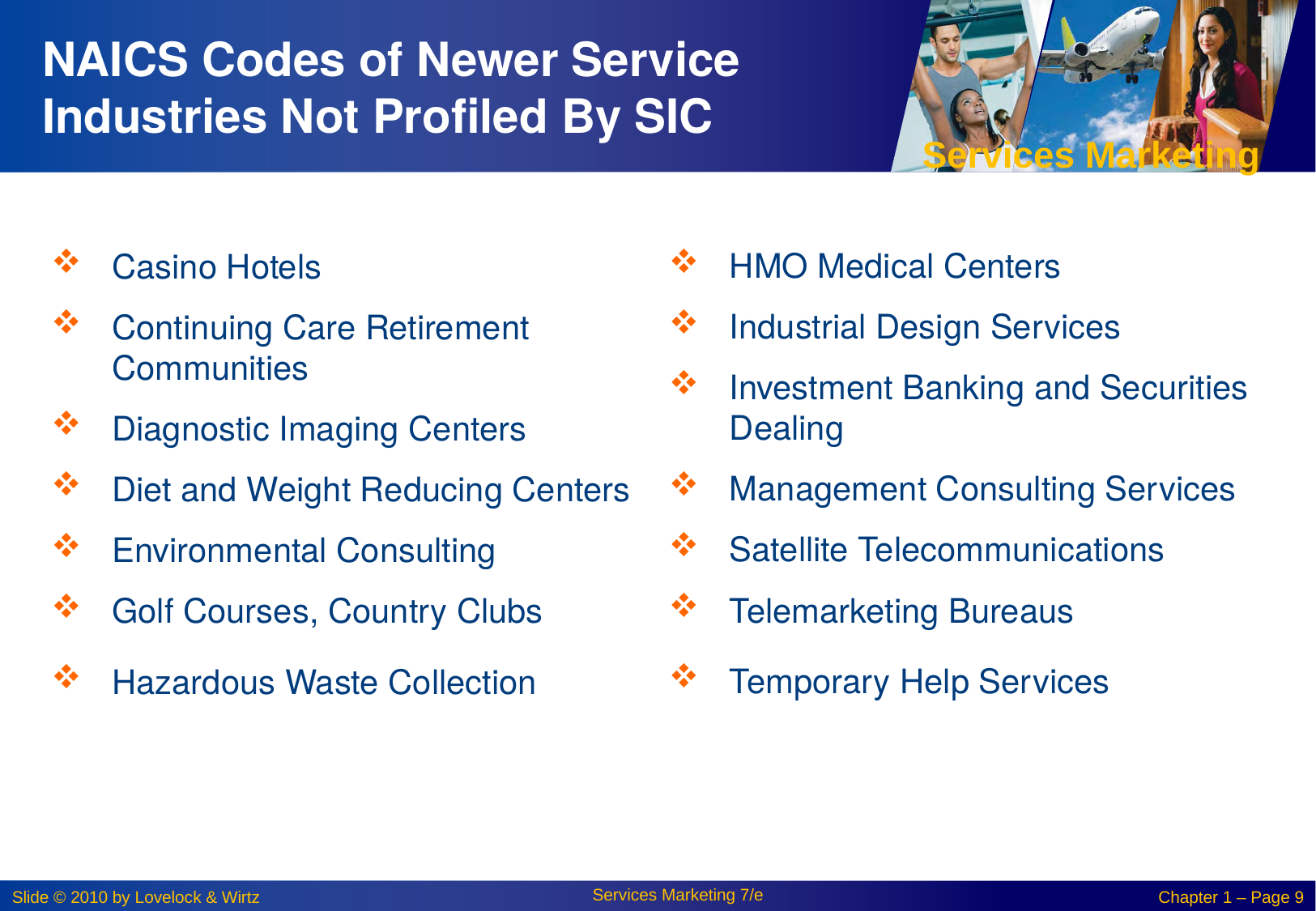

# NAICS Codes of Newer Service Industries Not Profiled By SIC

HMO Medical Centers
Industrial Design Services
Investment Banking and Securities Dealing
Management Consulting Services
Satellite Telecommunications
Telemarketing Bureaus
Temporary Help Services

Casino Hotels
Continuing Care Retirement Communities
Diagnostic Imaging Centers
Diet and Weight Reducing Centers
Environmental Consulting
Golf Courses, Country Clubs
Hazardous Waste Collection